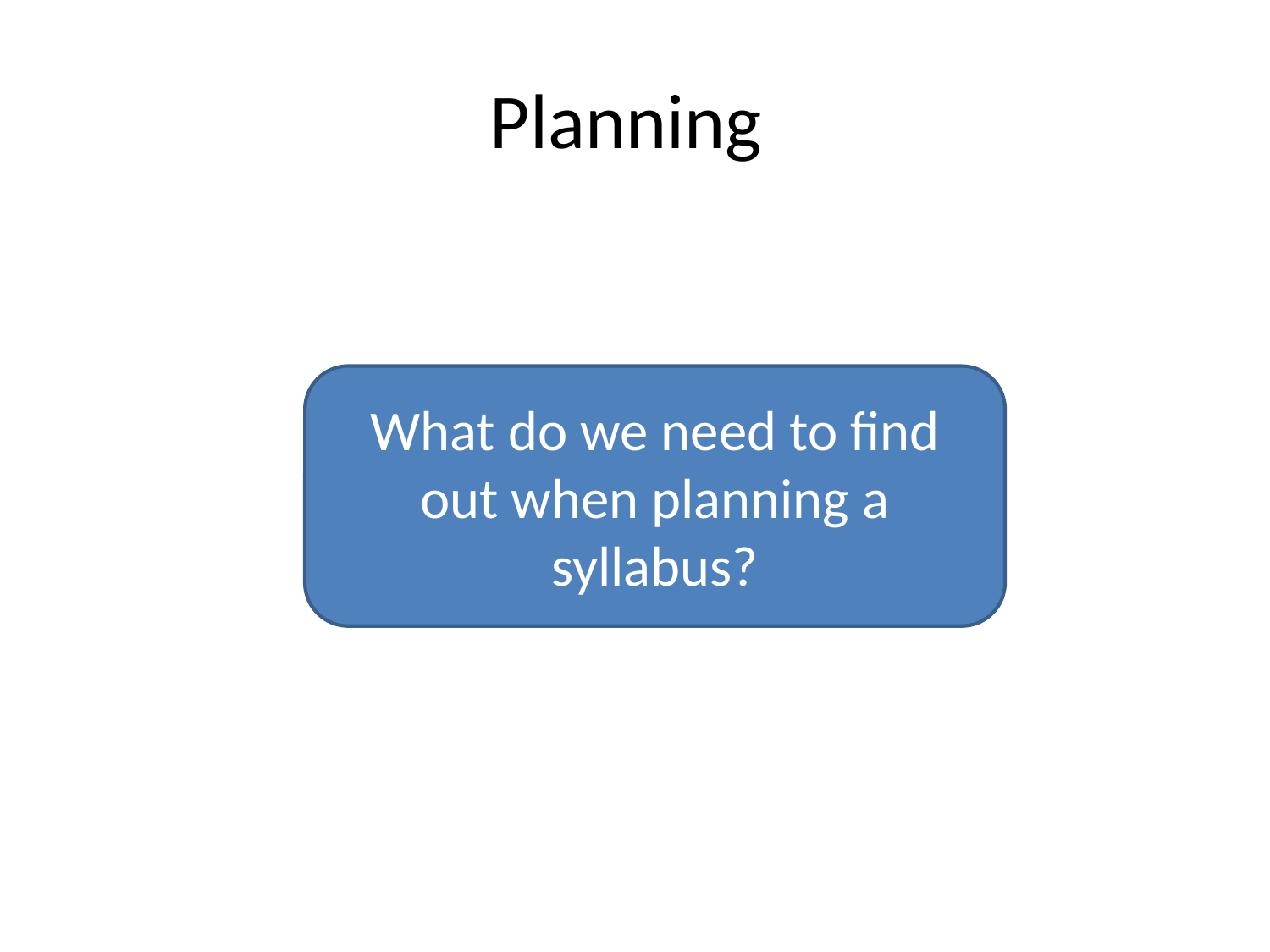

# Planning
What do we need to find out when planning a syllabus?